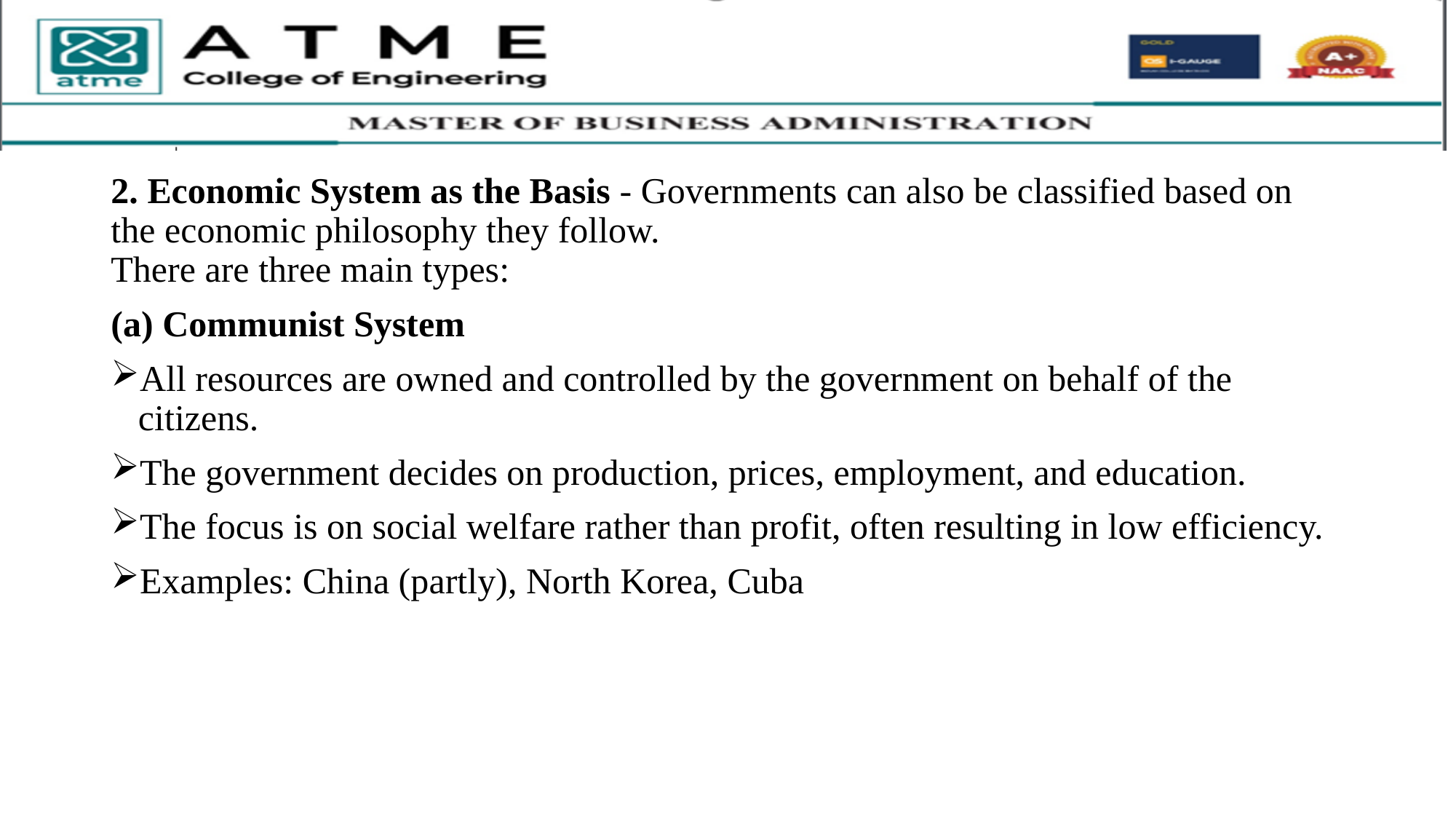

2. Economic System as the Basis - Governments can also be classified based on the economic philosophy they follow.
There are three main types:
(a) Communist System
All resources are owned and controlled by the government on behalf of the citizens.
The government decides on production, prices, employment, and education.
The focus is on social welfare rather than profit, often resulting in low efficiency.
Examples: China (partly), North Korea, Cuba